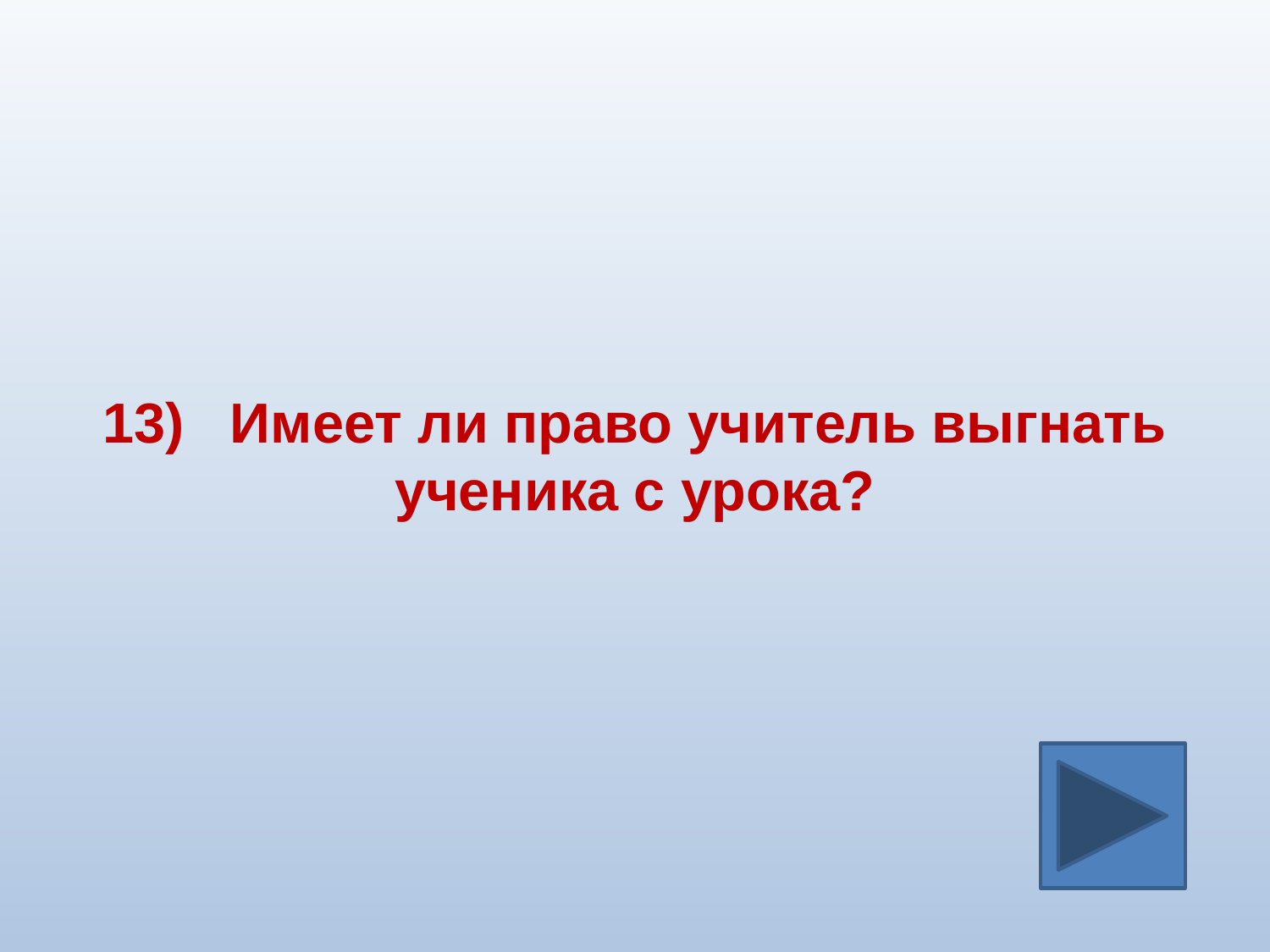

#

13)	Имеет ли право учитель выгнать ученика с урока?